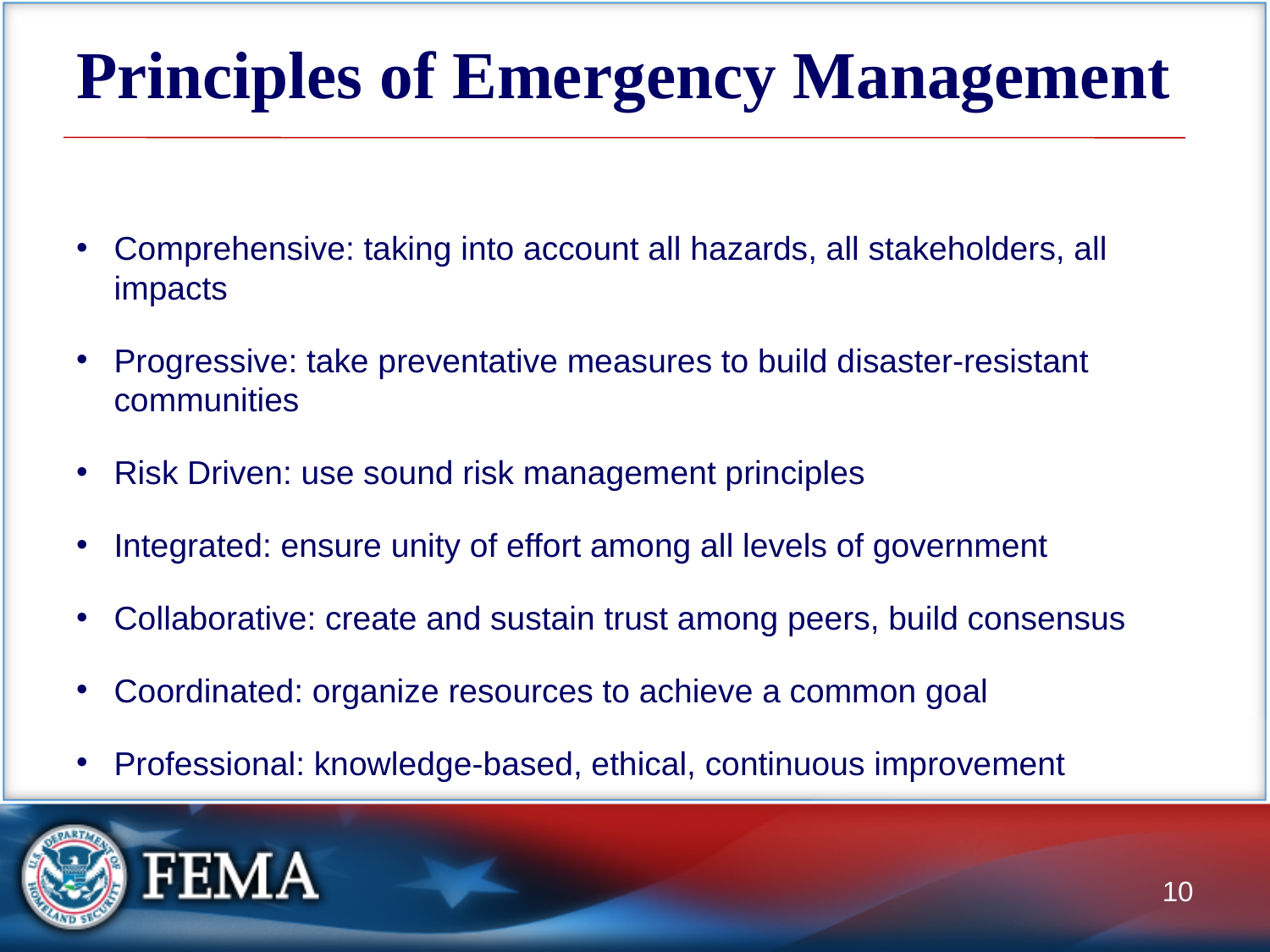

# Principles of Emergency Management

Comprehensive: taking into account all hazards, all stakeholders, all impacts
Progressive: take preventative measures to build disaster-resistant communities
Risk Driven: use sound risk management principles
Integrated: ensure unity of effort among all levels of government
Collaborative: create and sustain trust among peers, build consensus
Coordinated: organize resources to achieve a common goal
Professional: knowledge-based, ethical, continuous improvement
10